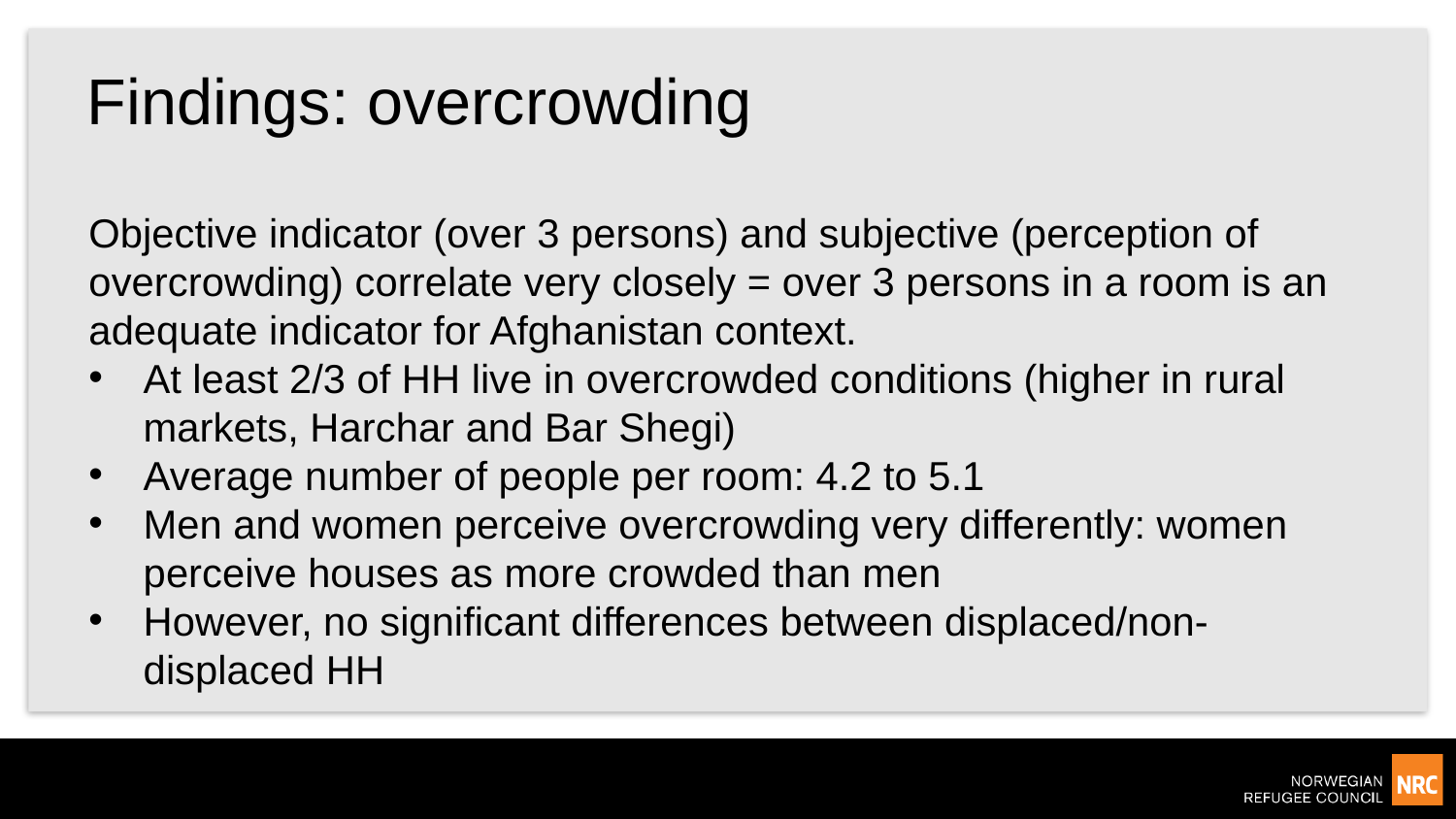

# Findings: overcrowding
Objective indicator (over 3 persons) and subjective (perception of overcrowding) correlate very closely = over 3 persons in a room is an adequate indicator for Afghanistan context.
At least 2/3 of HH live in overcrowded conditions (higher in rural markets, Harchar and Bar Shegi)
Average number of people per room: 4.2 to 5.1
Men and women perceive overcrowding very differently: women perceive houses as more crowded than men
However, no significant differences between displaced/non-displaced HH